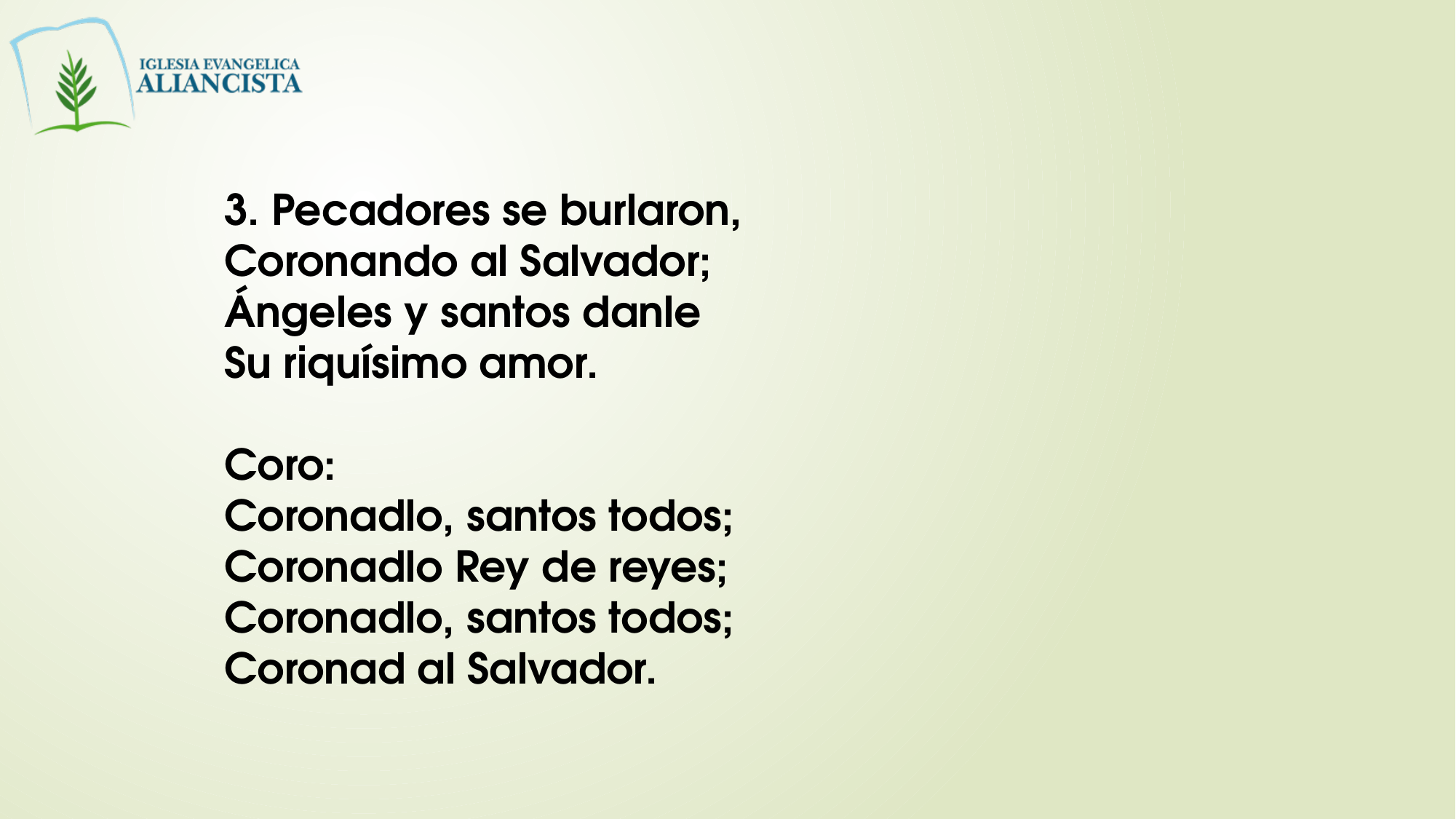

3. Pecadores se burlaron,
Coronando al Salvador;
Ángeles y santos danle
Su riquísimo amor.

Coro:
Coronadlo, santos todos;
Coronadlo Rey de reyes;
Coronadlo, santos todos;
Coronad al Salvador.